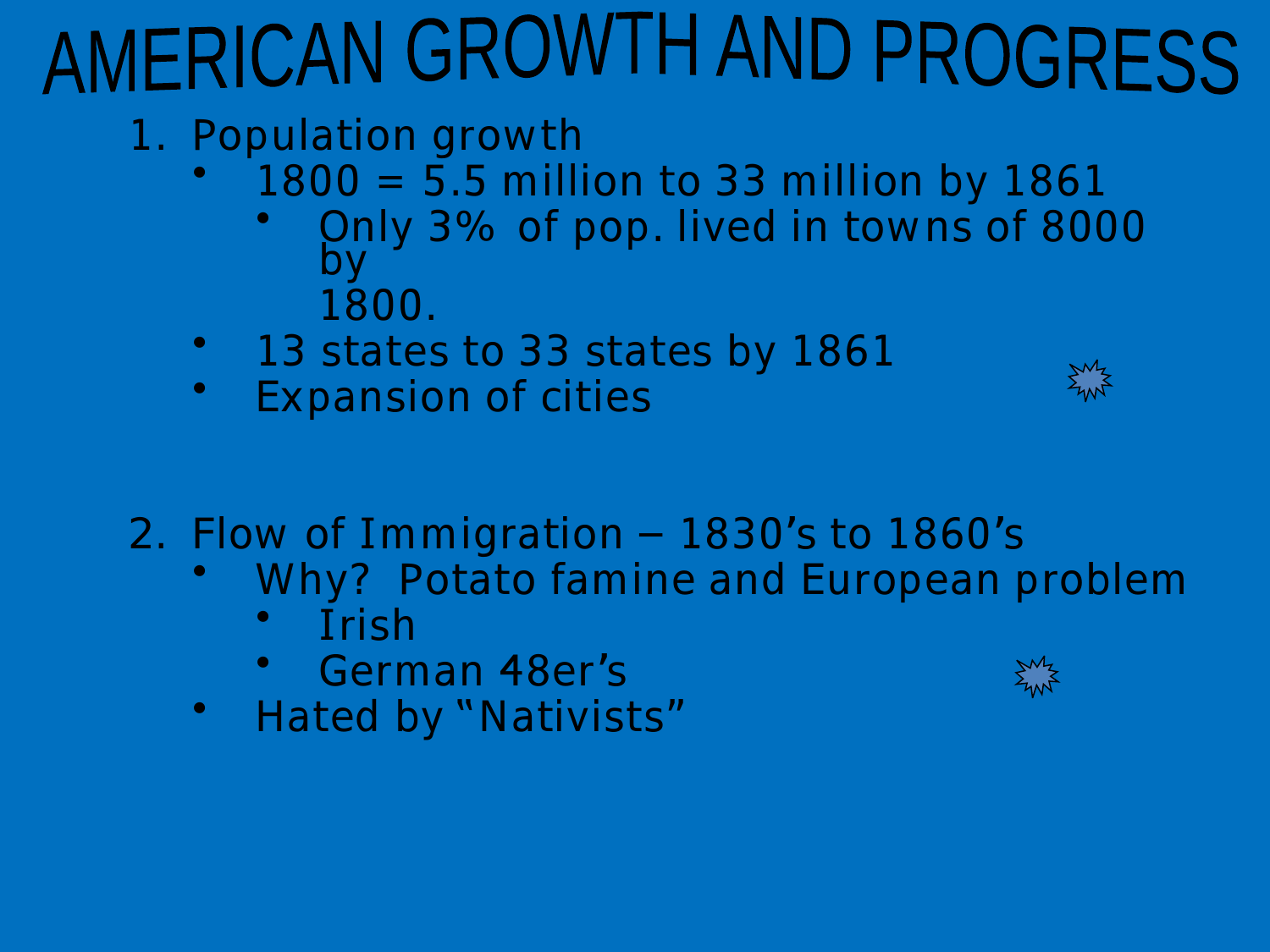

AMERICAN GROWTH AND PROGRESS
Population growth
1800 = 5.5 million to 33 million by 1861
Only 3% of pop. lived in towns of 8000 by
     1800.
13 states to 33 states by 1861
Expansion of cities

Flow of Immigration – 1830’s to 1860’s
Why?  Potato famine and European problem
Irish
German 48er’s
Hated by “Nativists”